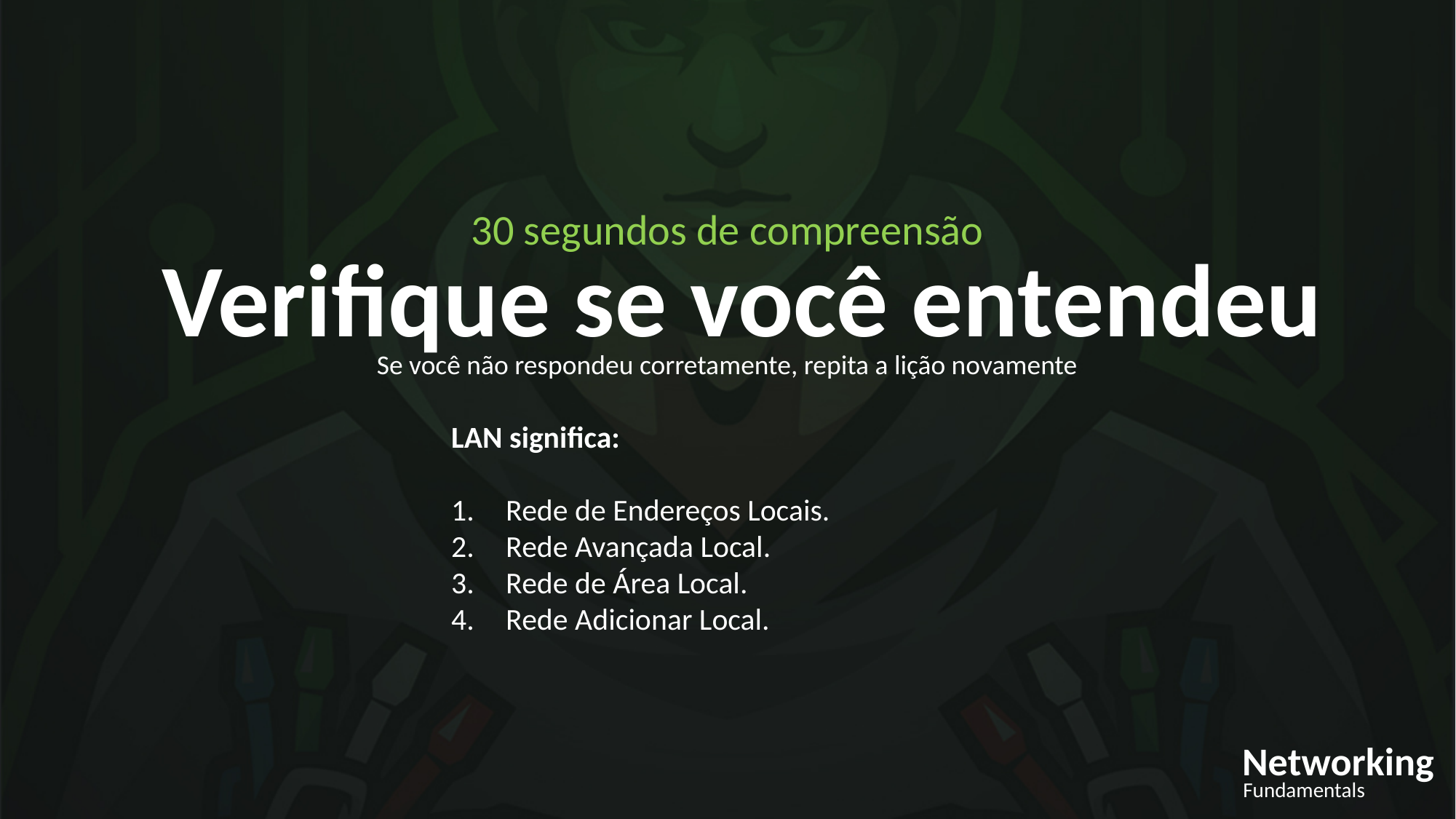

30 segundos de compreensão
Verifique se você entendeu
Se você não respondeu corretamente, repita a lição novamente
LAN significa:

Rede de Endereços Locais.
Rede Avançada Local.
Rede de Área Local.
Rede Adicionar Local.
Networking
Fundamentals